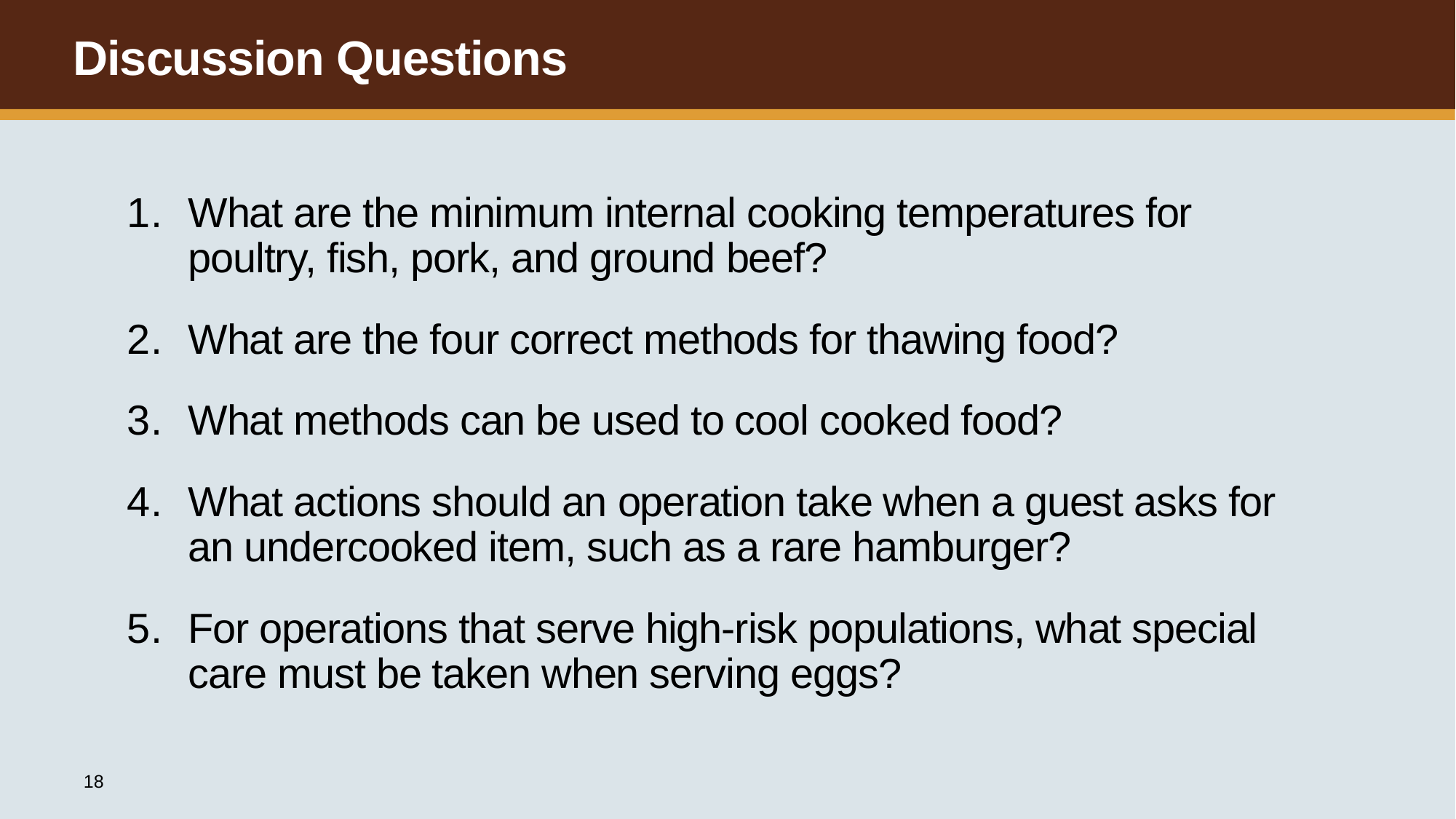

Discussion Questions
What are the minimum internal cooking temperatures for poultry, fish, pork, and ground beef?
What are the four correct methods for thawing food?
What methods can be used to cool cooked food?
What actions should an operation take when a guest asks for an undercooked item, such as a rare hamburger?
For operations that serve high-risk populations, what special care must be taken when serving eggs?
18